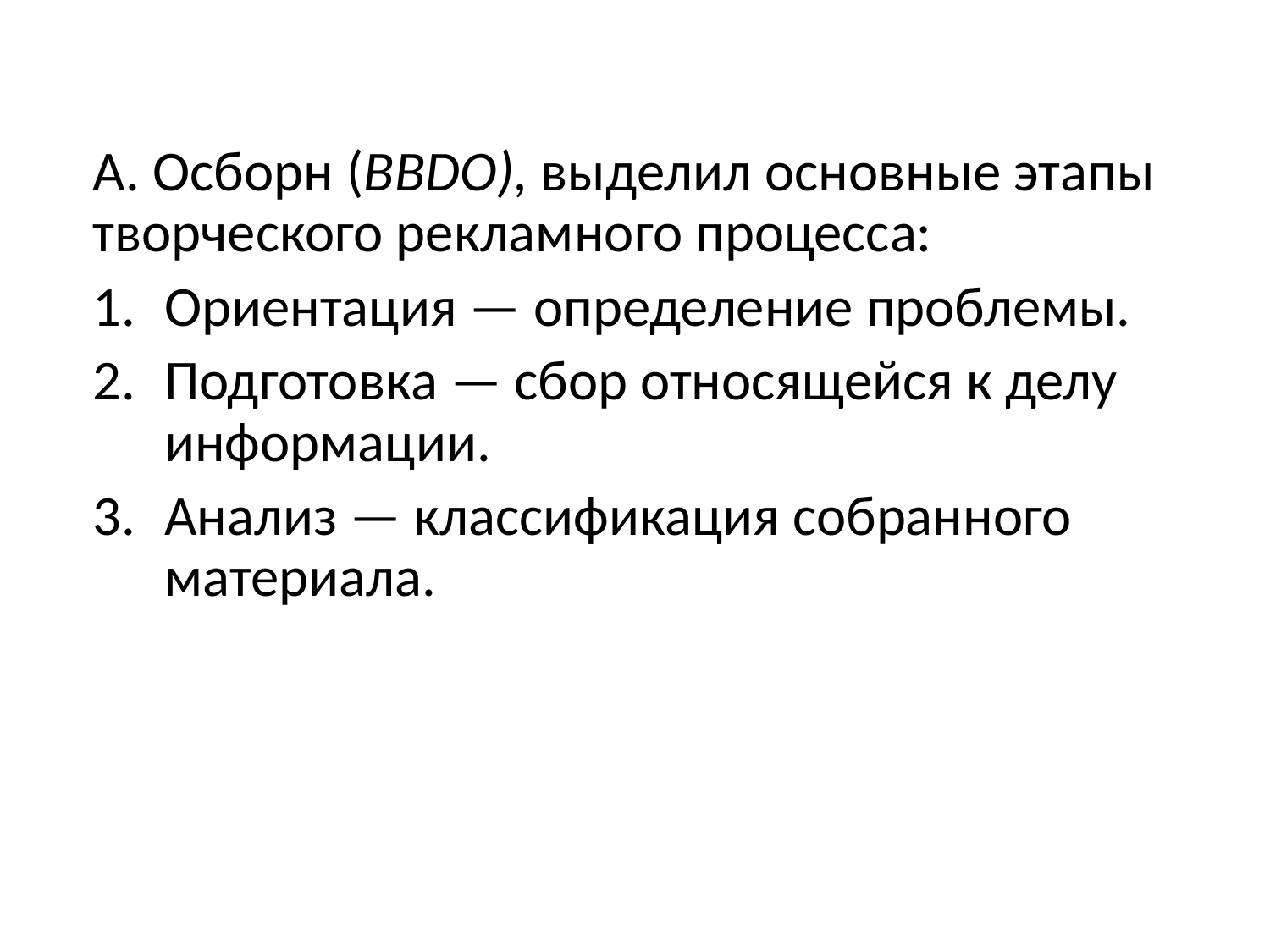

А. Осборн (BBDO), выделил основные этапы творческого рекламного процесса:
Ориентация — определение проблемы.
Подготовка — сбор относящейся к делу информации.
Анализ — классификация собранного материала.